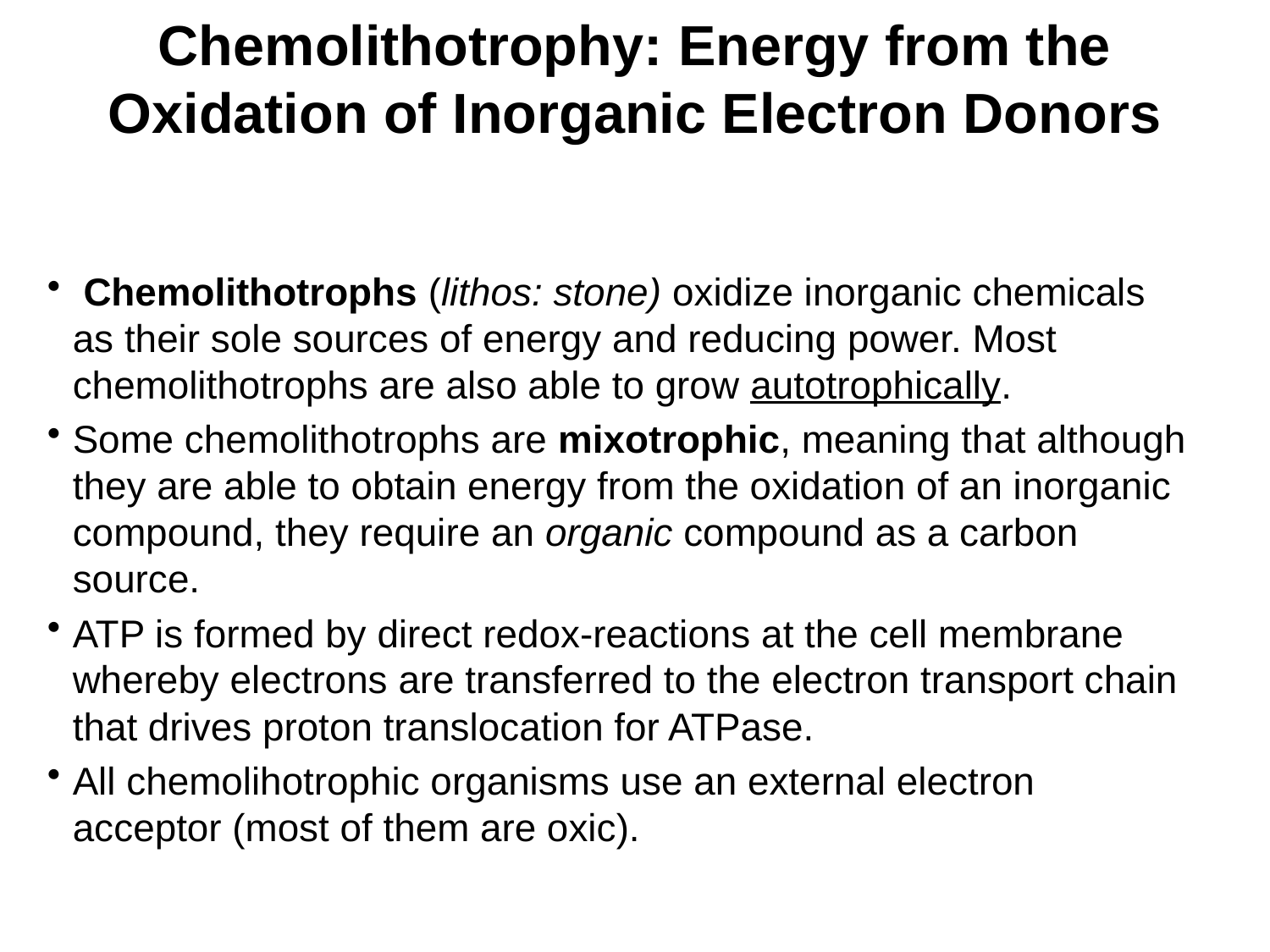

# Chemolithotrophy: Energy from the Oxidation of Inorganic Electron Donors
 Chemolithotrophs (lithos: stone) oxidize inorganic chemicals as their sole sources of energy and reducing power. Most chemolithotrophs are also able to grow autotrophically.
Some chemolithotrophs are mixotrophic, meaning that although they are able to obtain energy from the oxidation of an inorganic compound, they require an organic compound as a carbon source.
ATP is formed by direct redox-reactions at the cell membrane whereby electrons are transferred to the electron transport chain that drives proton translocation for ATPase.
All chemolihotrophic organisms use an external electron acceptor (most of them are oxic).